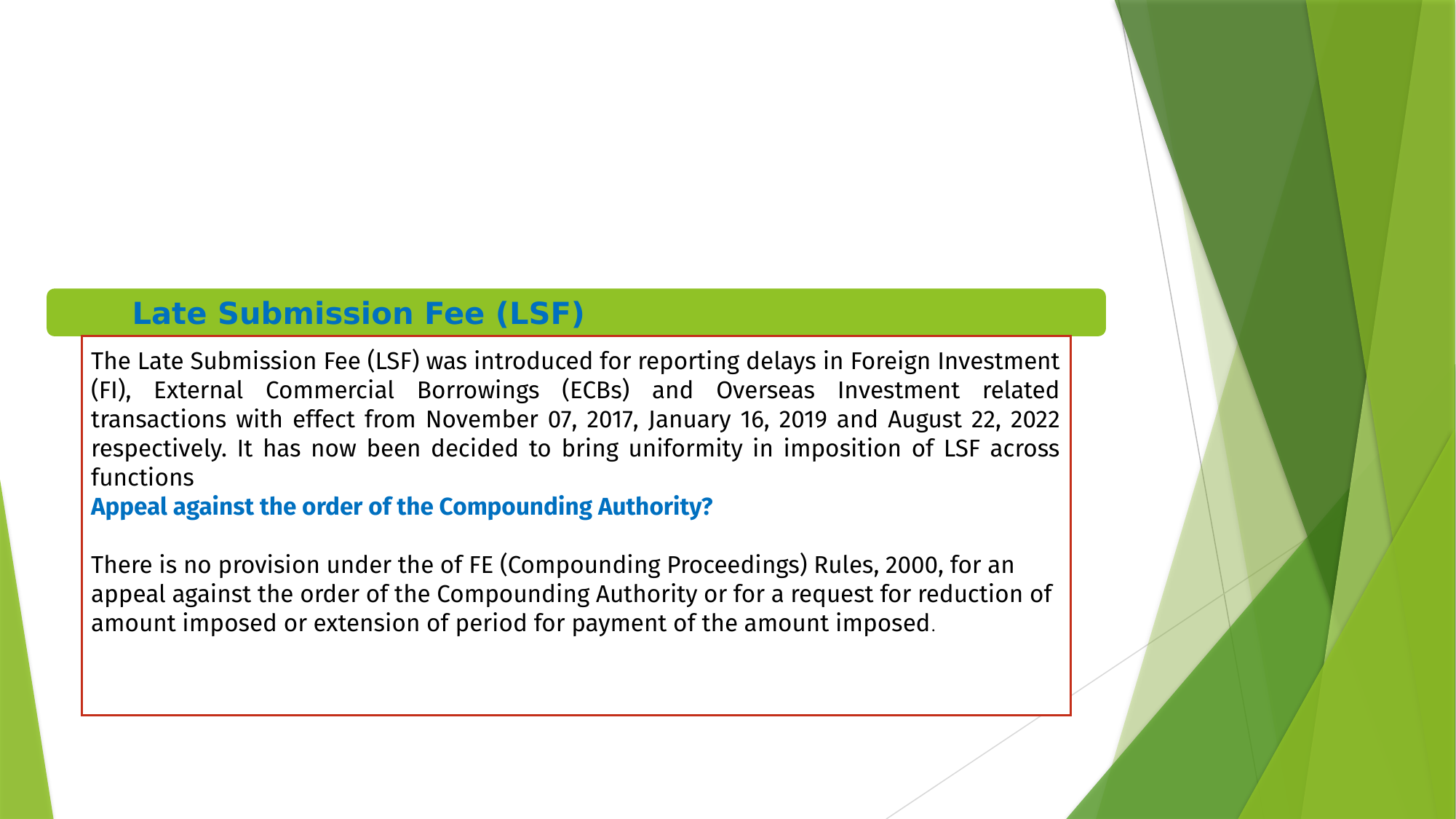

Late Submission Fee (LSF)
The Late Submission Fee (LSF) was introduced for reporting delays in Foreign Investment (FI), External Commercial Borrowings (ECBs) and Overseas Investment related transactions with effect from November 07, 2017, January 16, 2019 and August 22, 2022 respectively. It has now been decided to bring uniformity in imposition of LSF across functions
Appeal against the order of the Compounding Authority?

There is no provision under the of FE (Compounding Proceedings) Rules, 2000, for an appeal against the order of the Compounding Authority or for a request for reduction of amount imposed or extension of period for payment of the amount imposed.